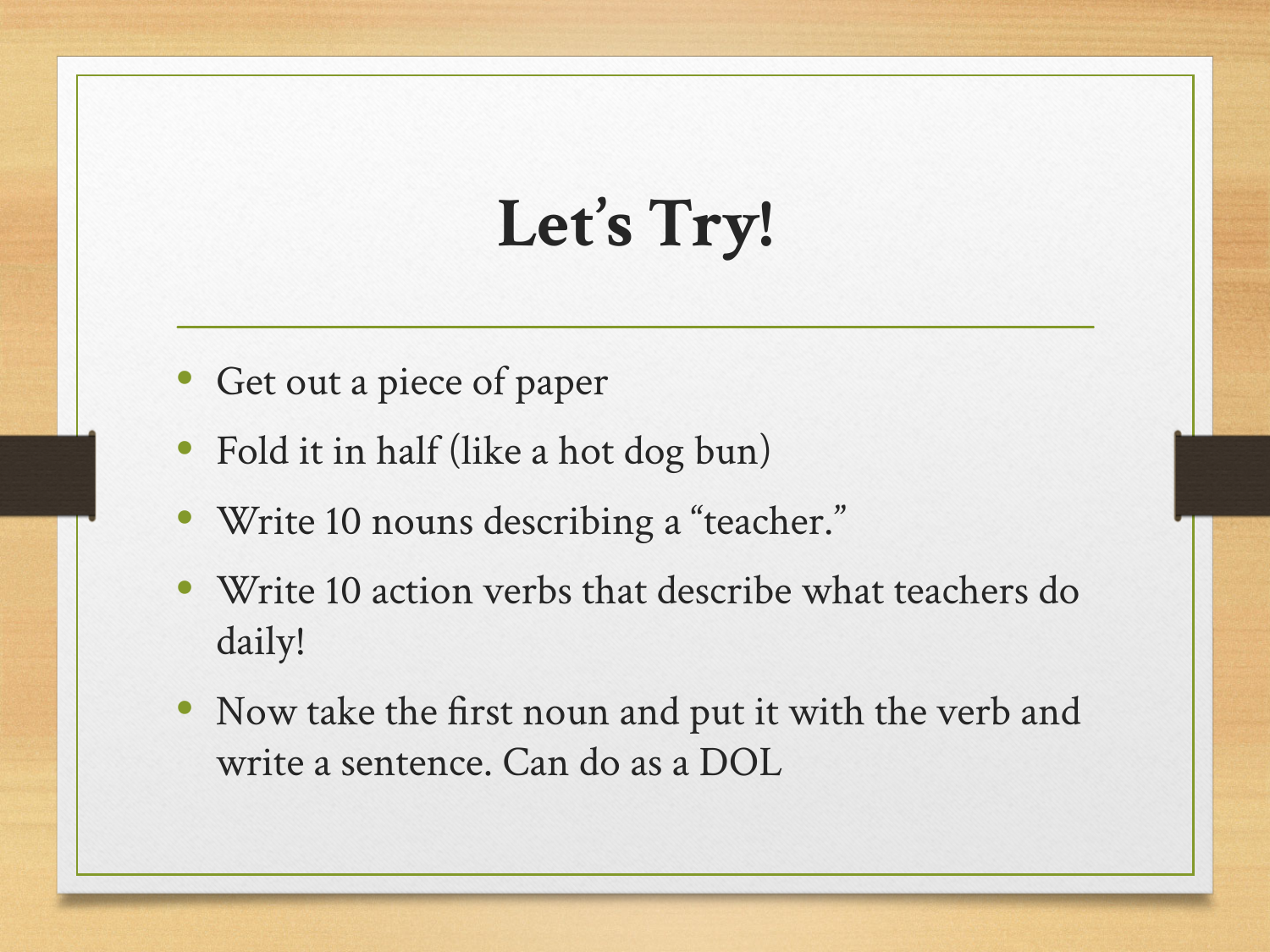

# Let’s Try!
Get out a piece of paper
Fold it in half (like a hot dog bun)
Write 10 nouns describing a “teacher.”
Write 10 action verbs that describe what teachers do daily!
Now take the first noun and put it with the verb and write a sentence. Can do as a DOL